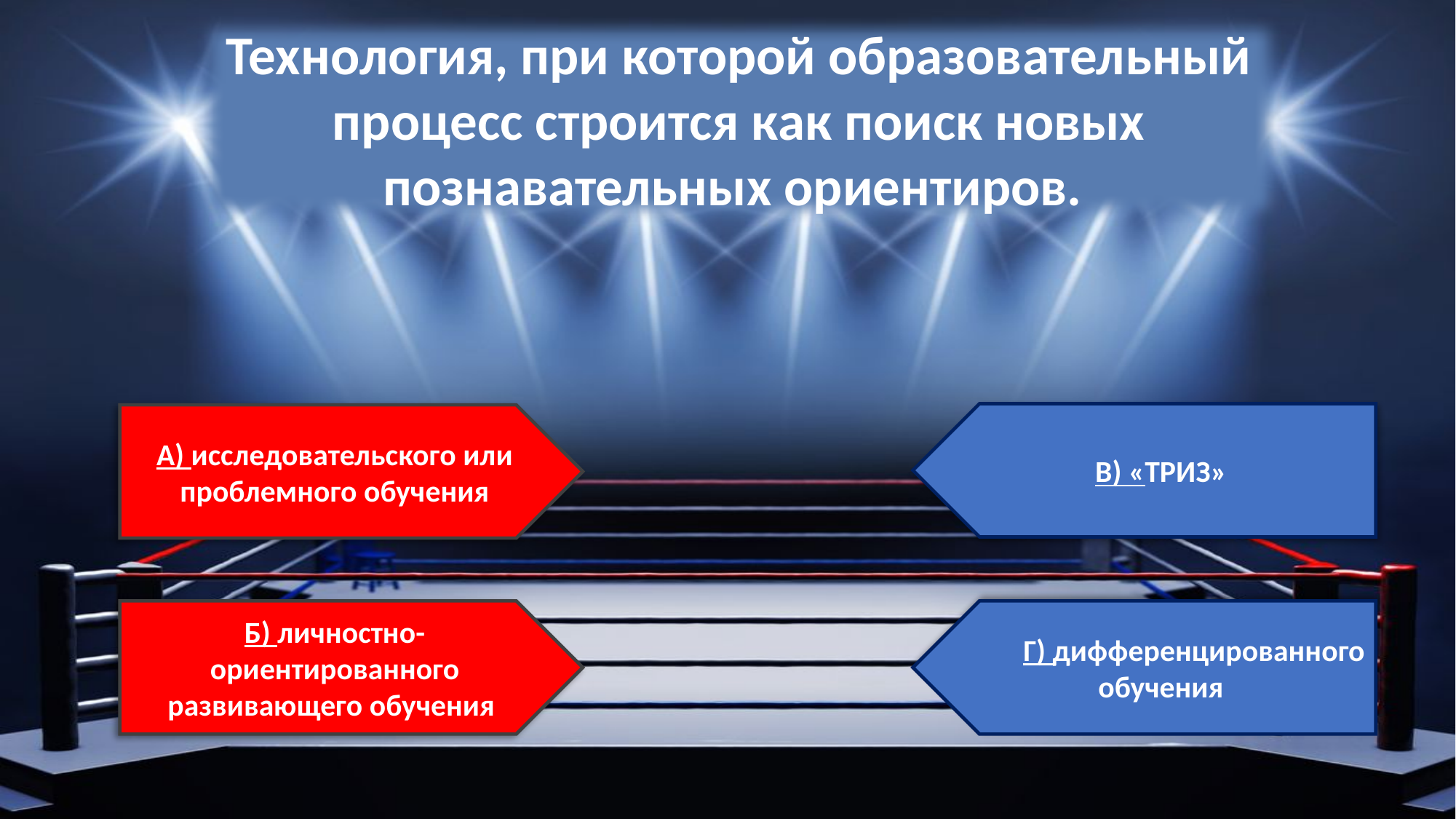

Технология, при которой образовательный процесс строится как поиск новых познавательных ориентиров.
В) «ТРИЗ»
А) исследовательского или проблемного обучения
Б) личностно-ориентированного развивающего обучения
Г) дифференцированного
обучения